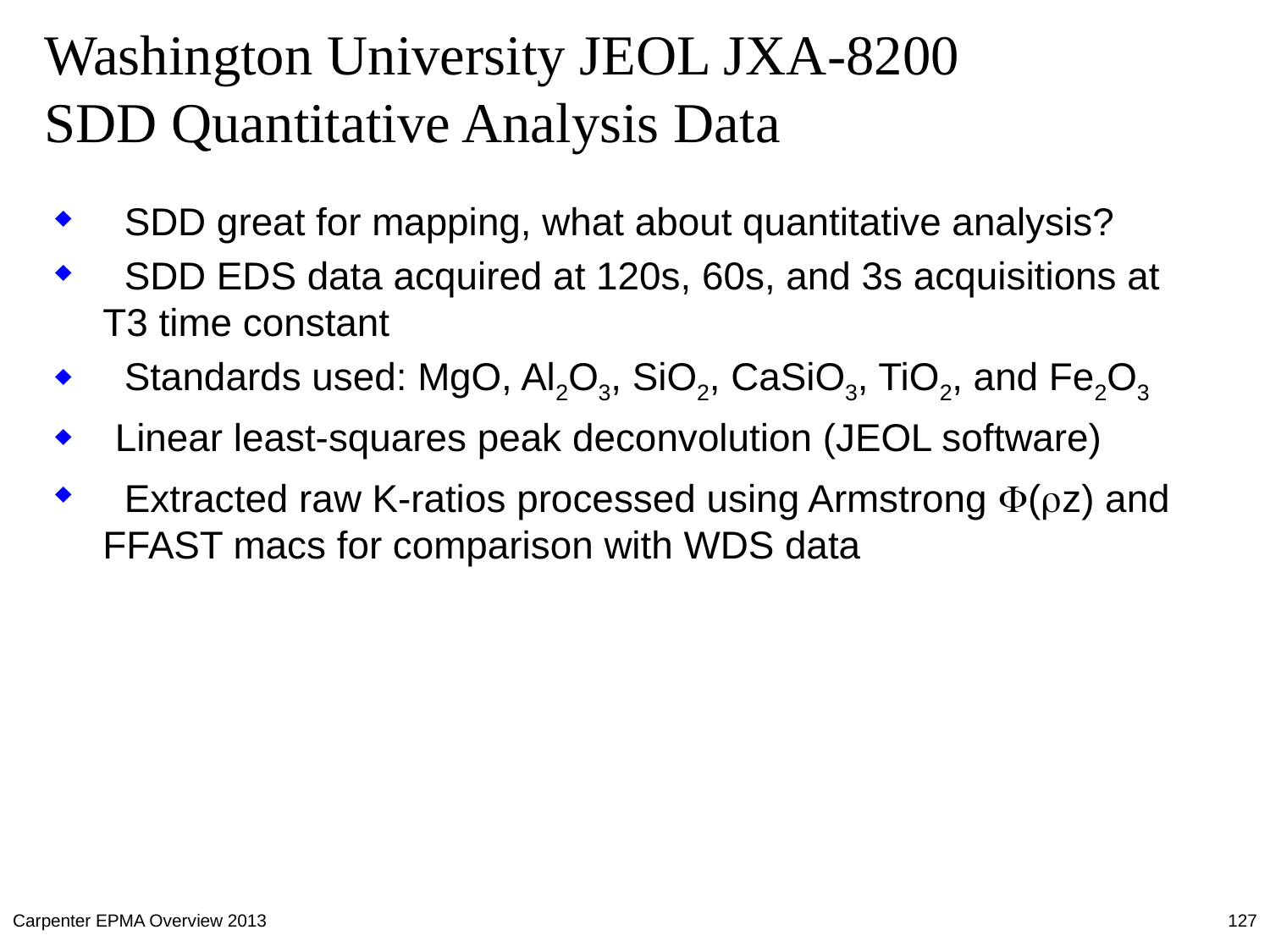

# Washington University JEOL JXA-8200 SDD Quantitative Analysis Data
  SDD great for mapping, what about quantitative analysis?
  SDD EDS data acquired at 120s, 60s, and 3s acquisitions at T3 time constant
  Standards used: MgO, Al2O3, SiO2, CaSiO3, TiO2, and Fe2O3
  Linear least-squares peak deconvolution (JEOL software)
  Extracted raw K-ratios processed using Armstrong Φ(ρz) and FFAST macs for comparison with WDS data
Carpenter EPMA Overview 2013
127